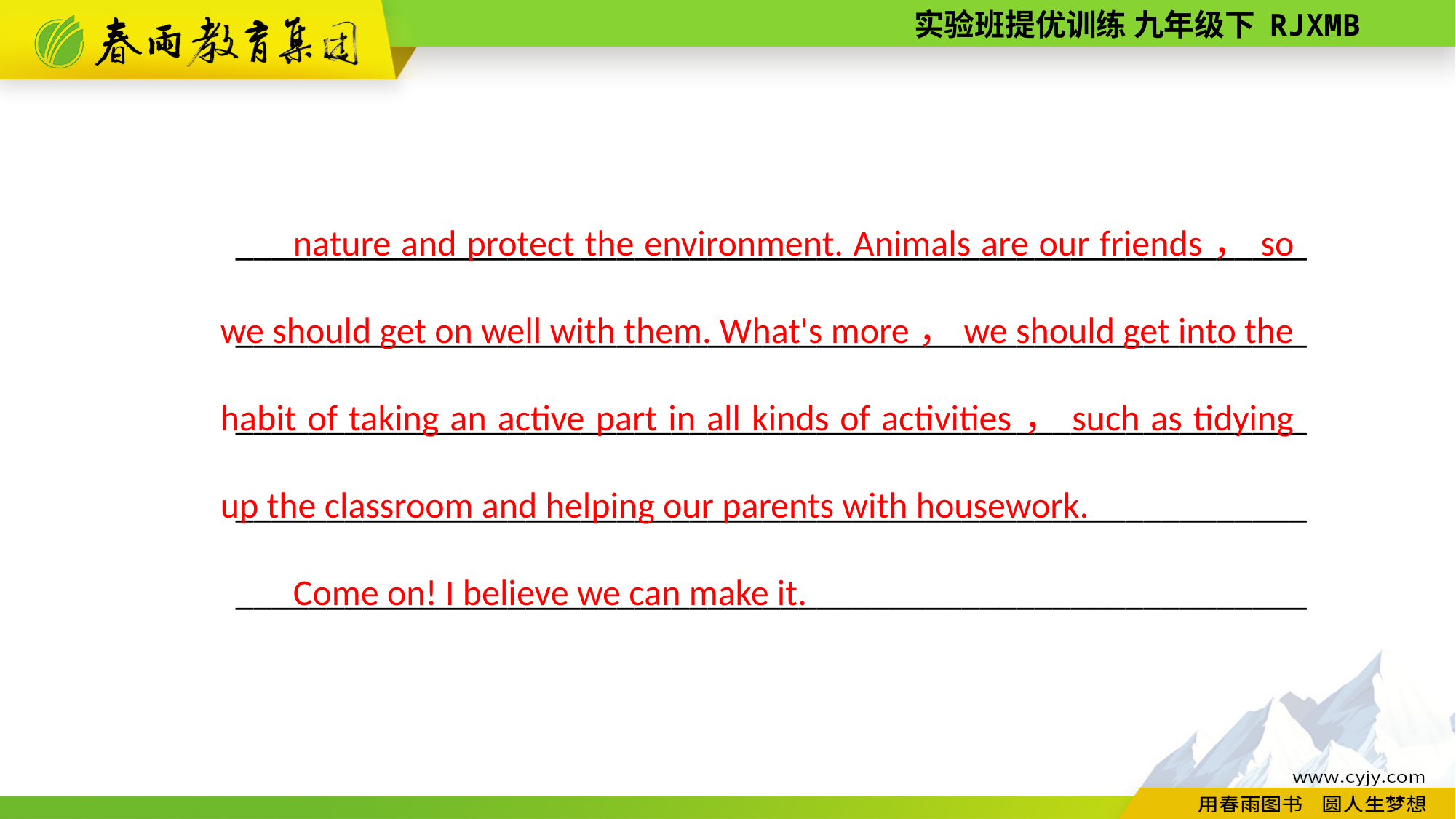

___________________________________________________________
___________________________________________________________
___________________________________________________________
___________________________________________________________
___________________________________________________________
nature and protect the environment. Animals are our friends，so we should get on well with them. What's more，we should get into the habit of taking an active part in all kinds of activities，such as tidying up the classroom and helping our parents with housework.
Come on! I believe we can make it.